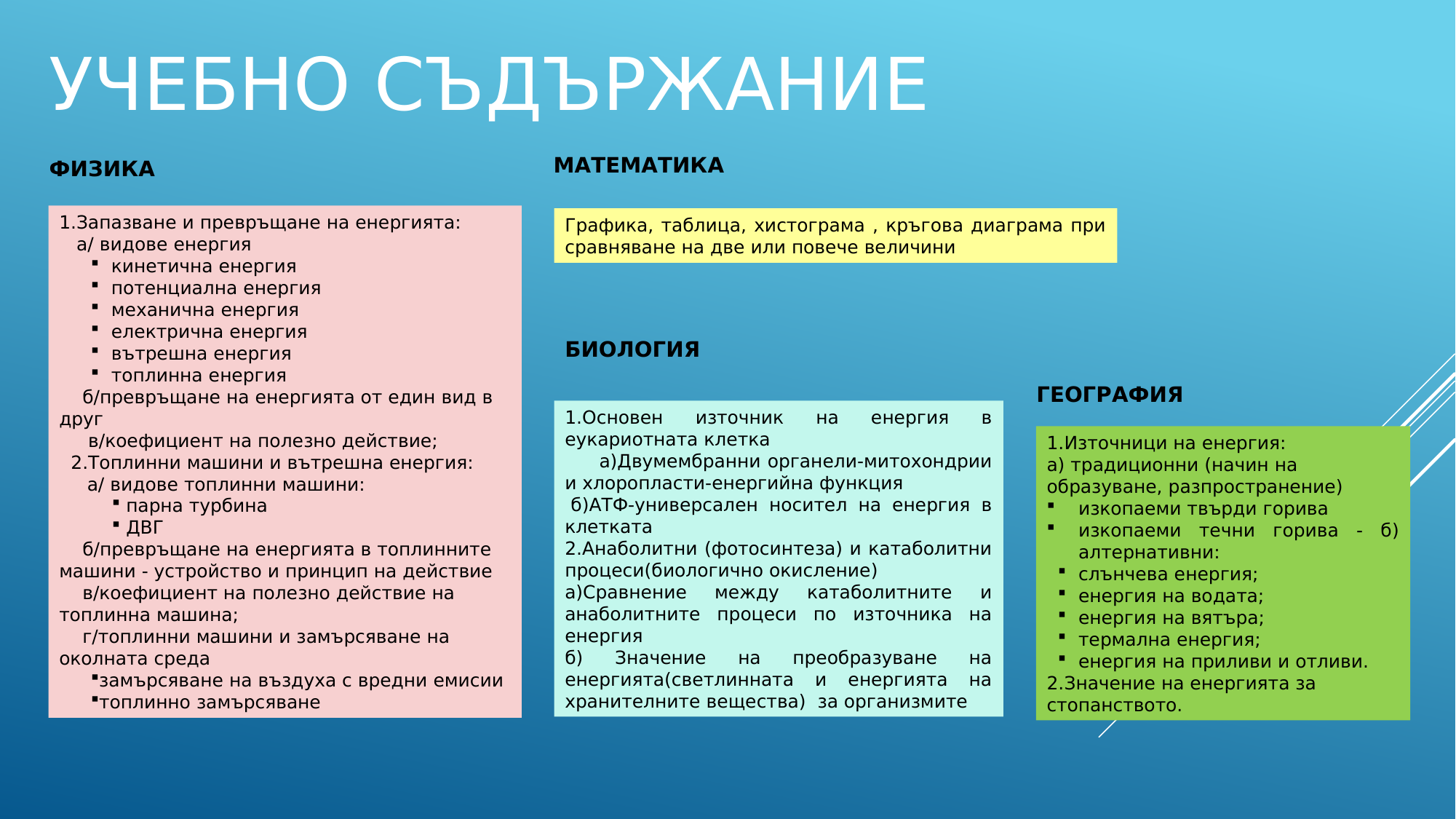

УЧЕБНО СЪДЪРЖАНИЕ
МАТЕМАТИКА
ФИЗИКА
1.Запазване и превръщане на енергията:
   а/ видове енергия
кинетична енергия
потенциална енергия
механична енергия
електрична енергия
вътрешна енергия
топлинна енергия
    б/превръщане на енергията от един вид в друг
     в/коефициент на полезно действие;
  2.Топлинни машини и вътрешна енергия:
   а/ видове топлинни машини:
 парна турбина
 ДВГ
    б/превръщане на енергията в топлинните машини - устройство и принцип на действие
    в/коефициент на полезно действие на топлинна машина;
    г/топлинни машини и замърсяване на околната среда
замърсяване на въздуха с вредни емисии
топлинно замърсяване
Графика, таблица, хистограма , кръгова диаграма при сравняване на две или повече величини
БИОЛОГИЯ
ГЕОГРАФИЯ
1.Основен източник на енергия в еукариотната клетка
     а)Двумембранни органели-митохондрии и хлоропласти-енергийна функция
 б)АТФ-универсален носител на енергия в клетката
2.Анаболитни (фотосинтеза) и катаболитни процеси(биологично окисление)
а)Сравнение между катаболитните и анаболитните процеси по източника на енергия
б) Значение на преобразуване на енергията(светлинната и енергията на хранителните вещества)  за организмите
Източници на енергия:
а) традиционни (начин на образуване, разпространение)
изкопаеми твърди горива
изкопаеми течни горива - б) алтернативни:
слънчева енергия;
енергия на водата;
енергия на вятъра;
термална енергия;
енергия на приливи и отливи.
Значение на енергията за стопанството.